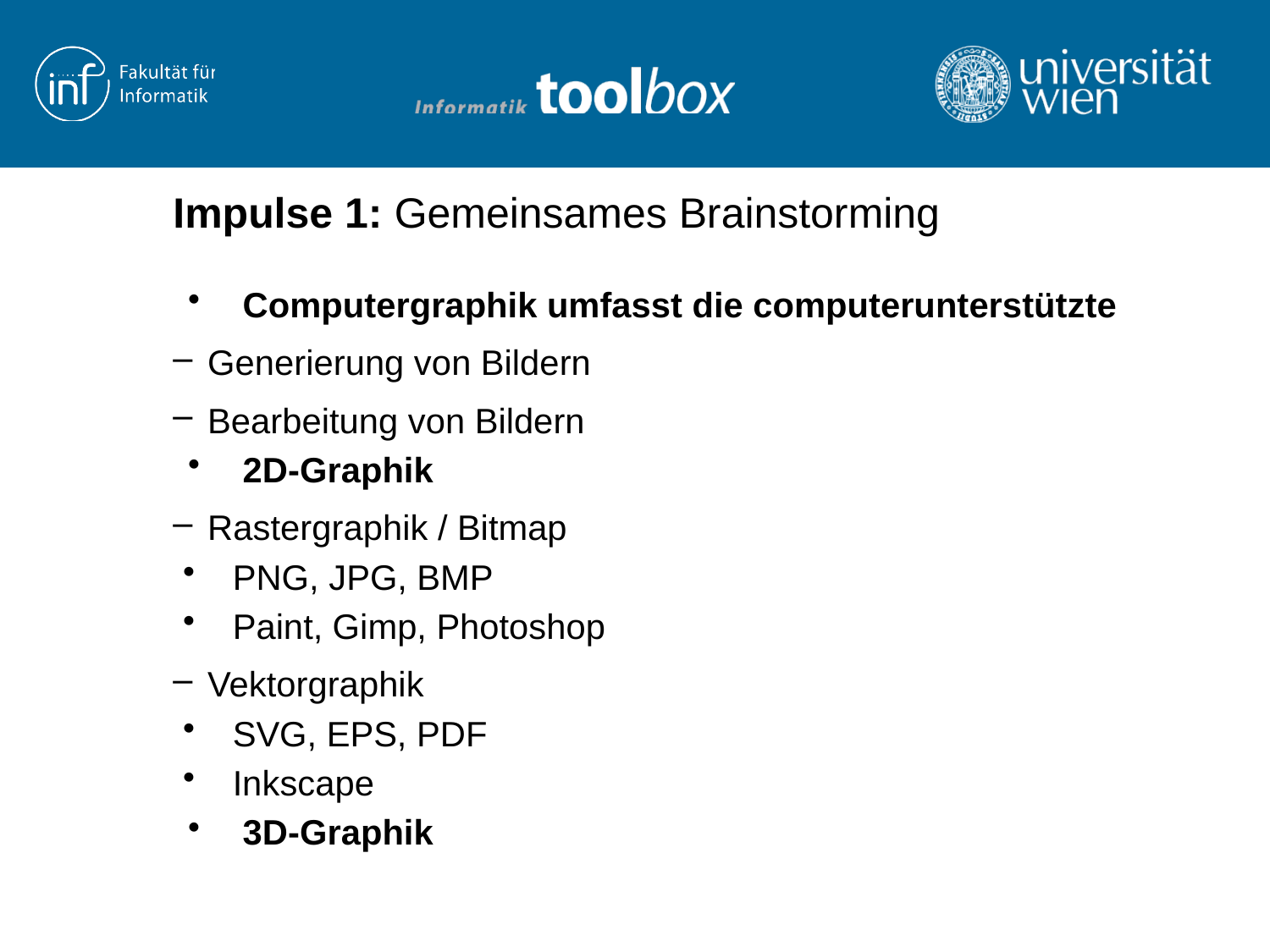

# Impulse 1: Gemeinsames Brainstorming
 Computergraphik umfasst die computerunterstützte
 Generierung von Bildern
 Bearbeitung von Bildern
 2D-Graphik
 Rastergraphik / Bitmap
 PNG, JPG, BMP
 Paint, Gimp, Photoshop
 Vektorgraphik
 SVG, EPS, PDF
 Inkscape
 3D-Graphik